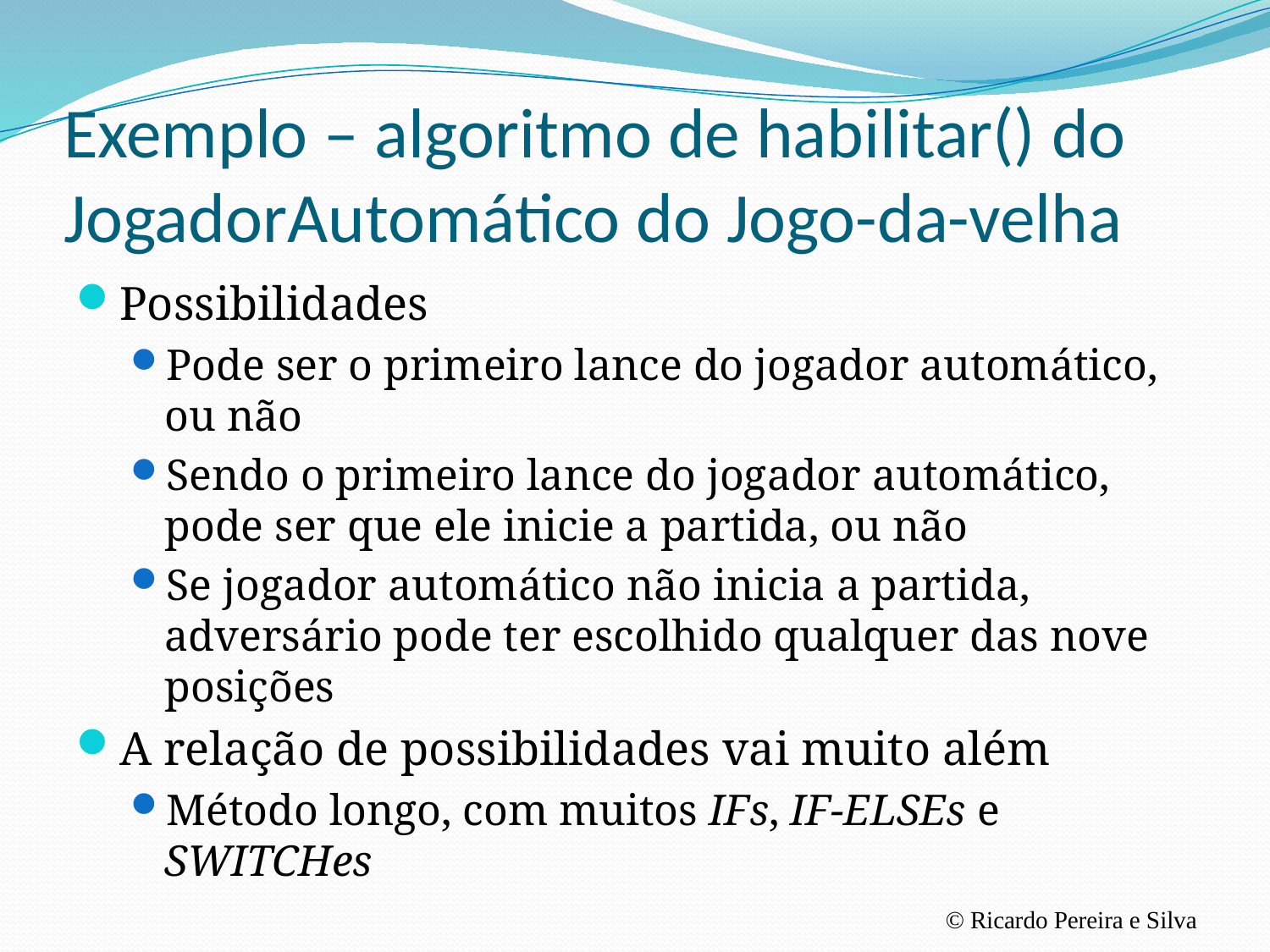

# Exemplo – algoritmo de habilitar() do JogadorAutomático do Jogo-da-velha
Possibilidades
Pode ser o primeiro lance do jogador automático, ou não
Sendo o primeiro lance do jogador automático, pode ser que ele inicie a partida, ou não
Se jogador automático não inicia a partida, adversário pode ter escolhido qualquer das nove posições
A relação de possibilidades vai muito além
Método longo, com muitos IFs, IF-ELSEs e SWITCHes

© Ricardo Pereira e Silva